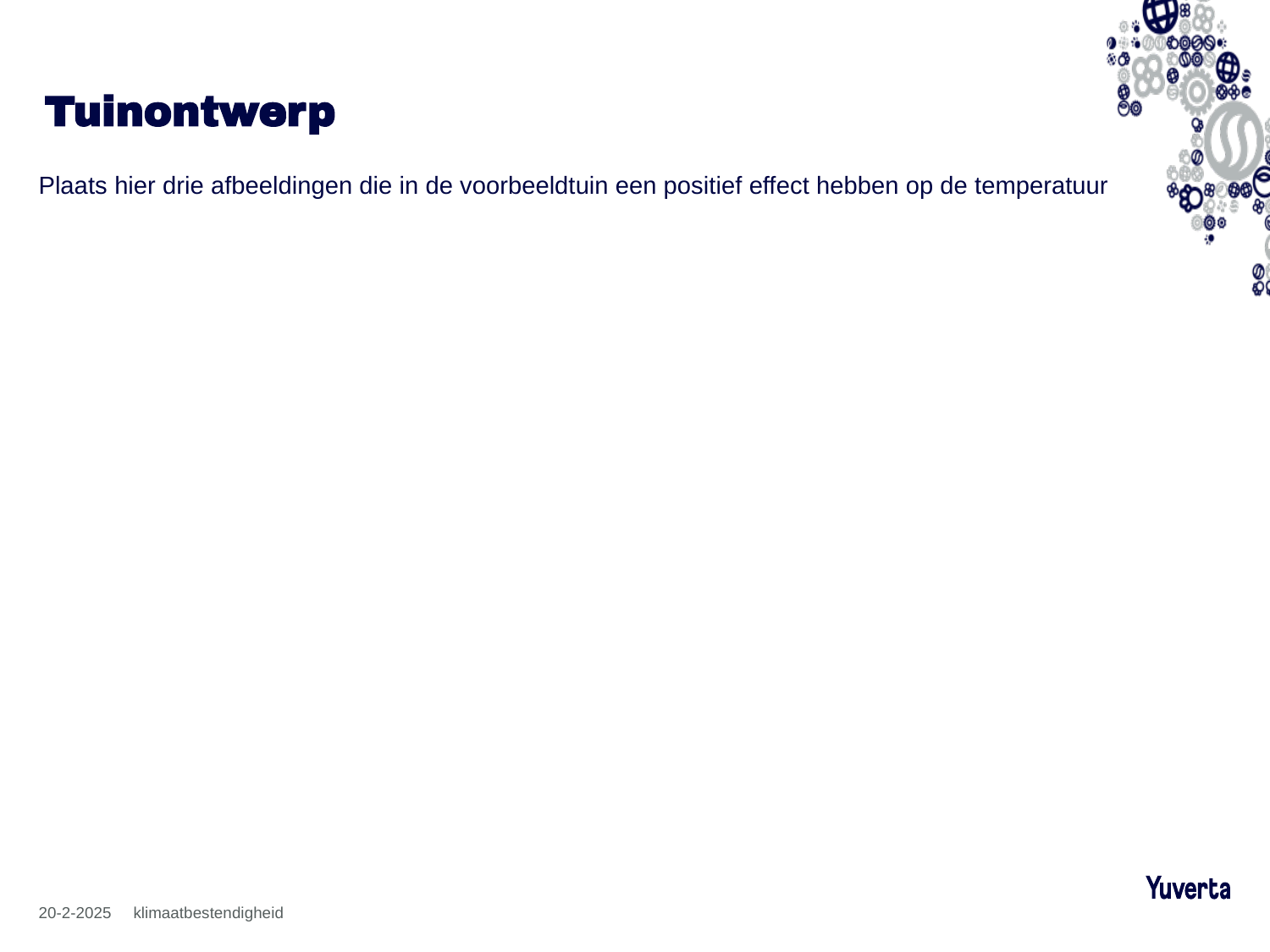

# Tuinontwerp
Plaats hier drie afbeeldingen die in de voorbeeldtuin een positief effect hebben op de temperatuur

20-2-2025
klimaatbestendigheid